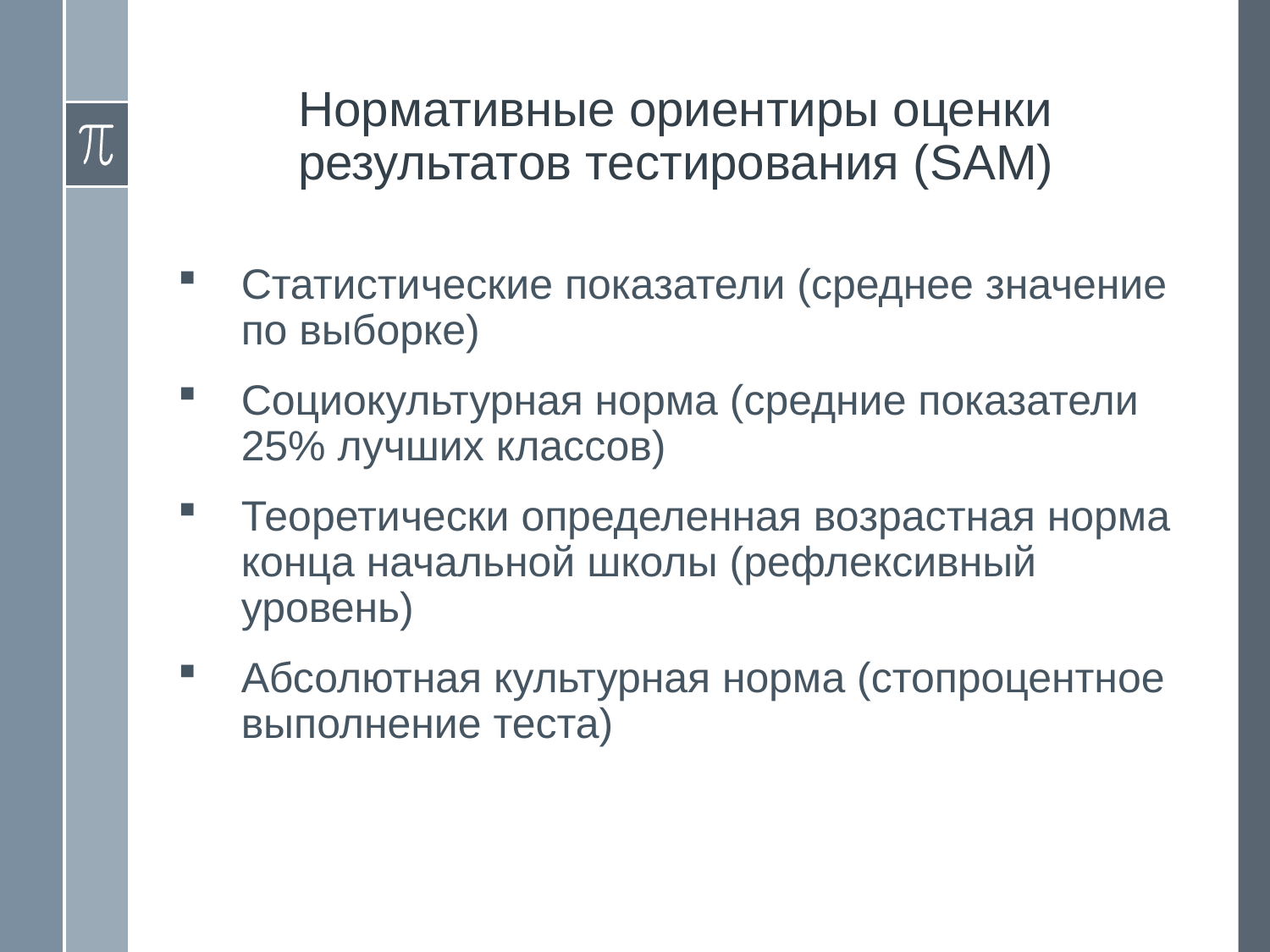

# Нормативные ориентиры оценки результатов тестирования (SAM)

Статистические показатели (среднее значение по выборке)
Социокультурная норма (средние показатели 25% лучших классов)
Теоретически определенная возрастная норма конца начальной школы (рефлексивный уровень)
Абсолютная культурная норма (стопроцентное выполнение теста)